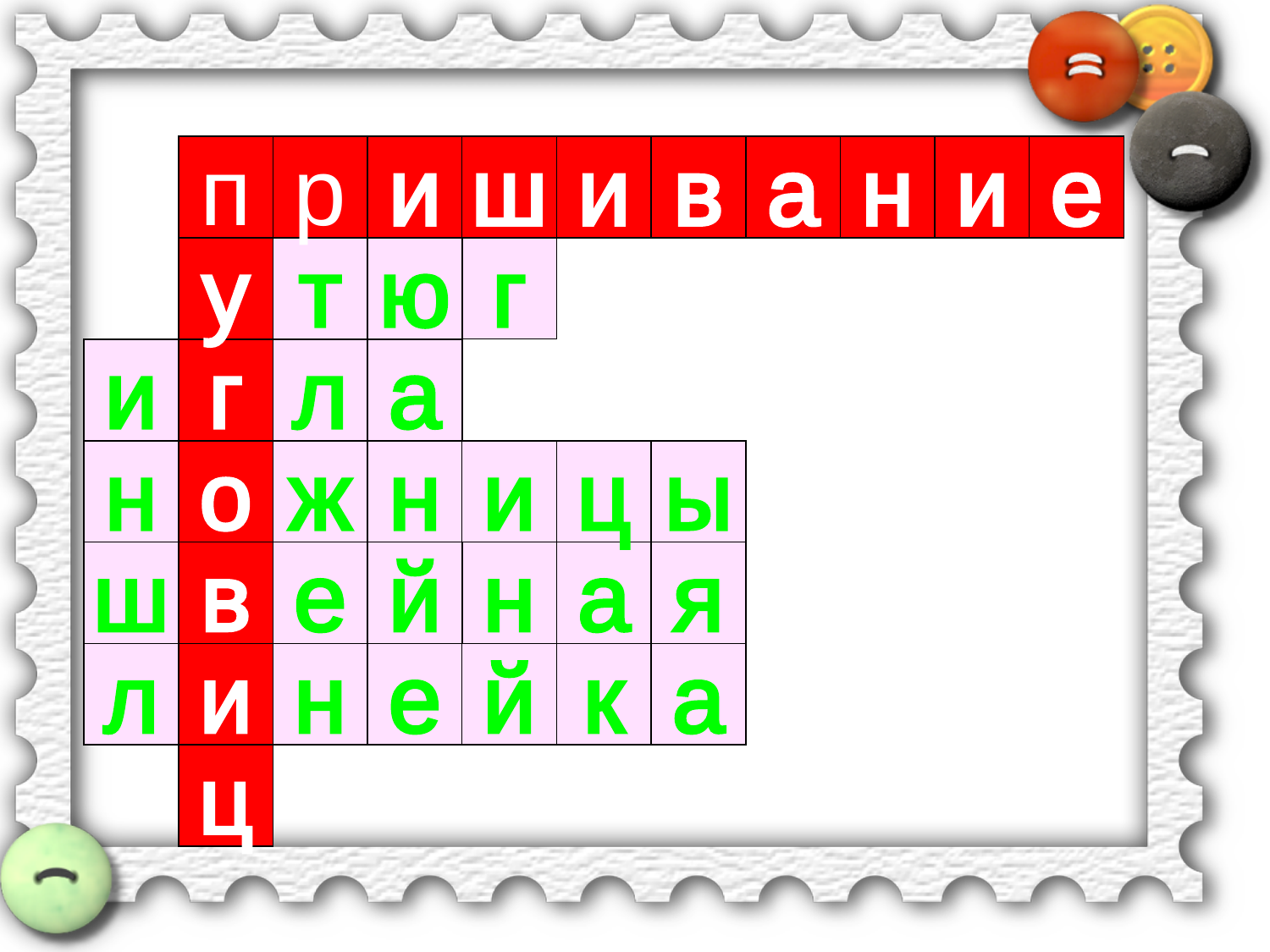

п
р
и
ш
и
в
а
н
и
е
у
т
ю
г
и
г
л
а
н
о
ж
н
и
ц
ы

ш
в
е
й
н
а
я
л
и
н
е
й
к
а
ц